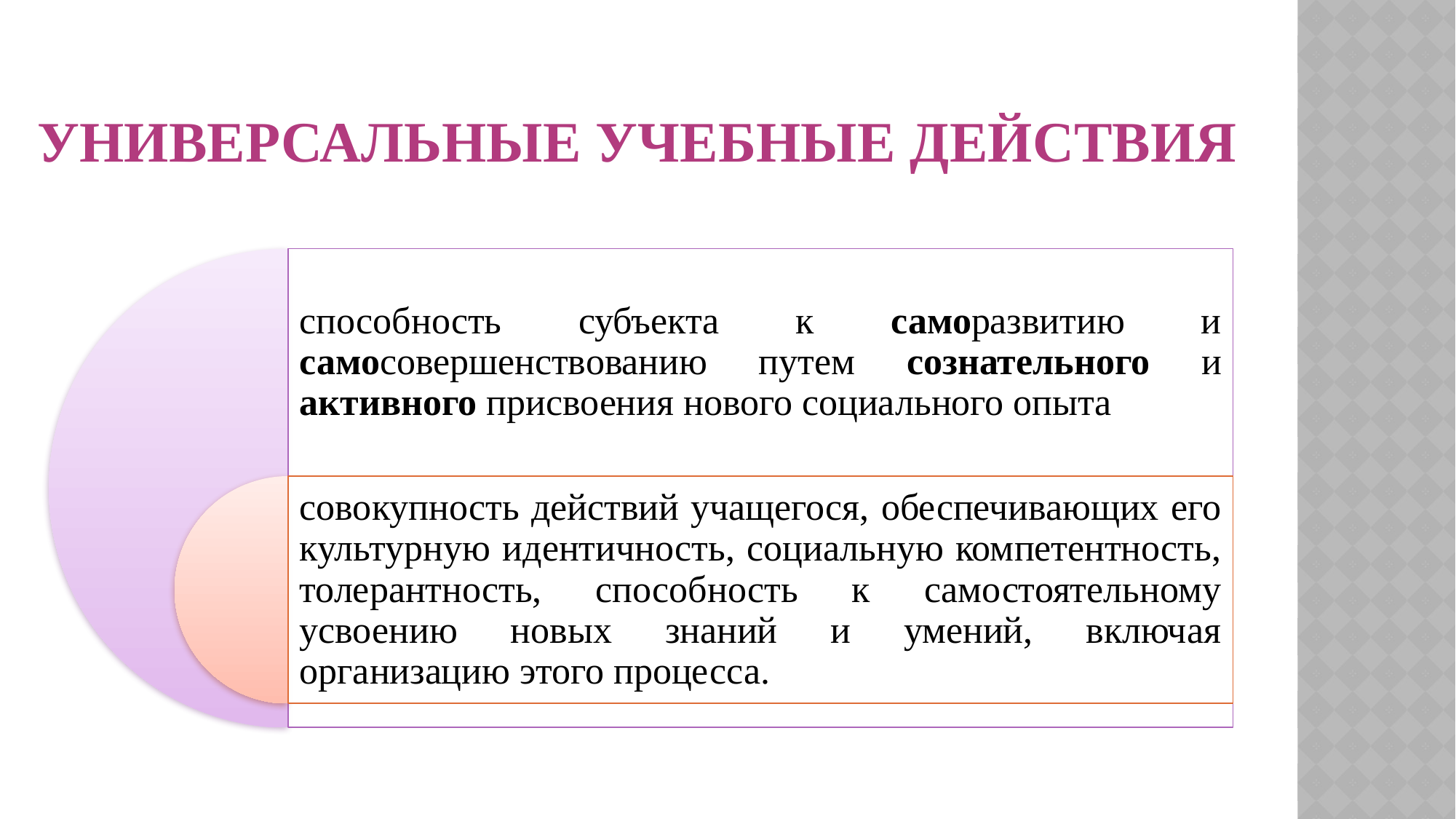

# Универсальные учебные действия
способность субъекта к саморазвитию и самосовершенствованию путем сознательного и активного присвоения нового социального опыта
совокупность действий учащегося, обеспечивающих его культурную идентичность, социальную компетентность, толерантность, способность к самостоятельному усвоению новых знаний и умений, включая организацию этого процесса.